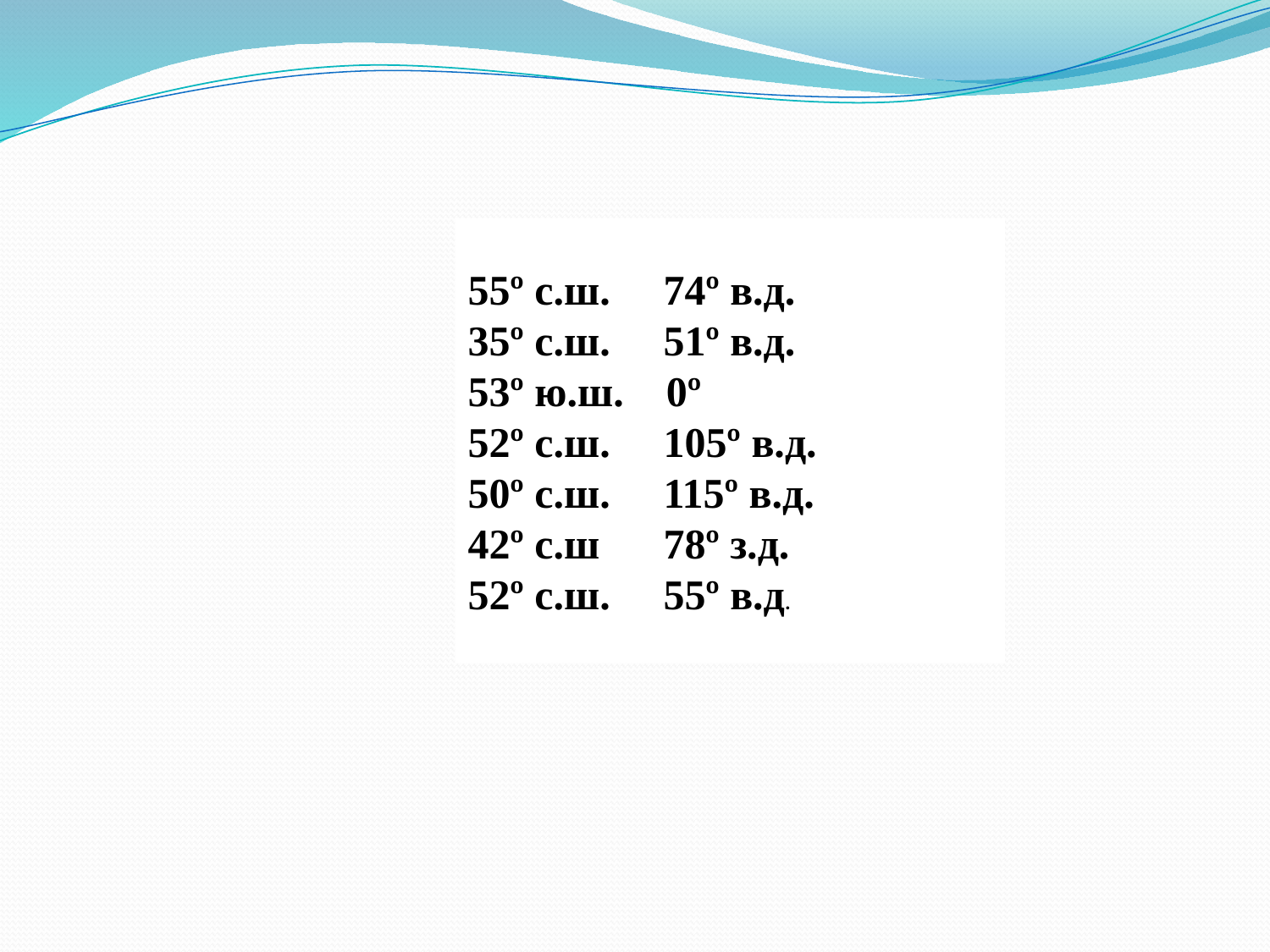

55º с.ш.     74º в.д.
35º с.ш.     51º в.д.
53º ю.ш.    0º
52º с.ш.     105º в.д.
50º с.ш.     115º в.д.
42º с.ш      78º з.д.
52º с.ш.     55º в.д.